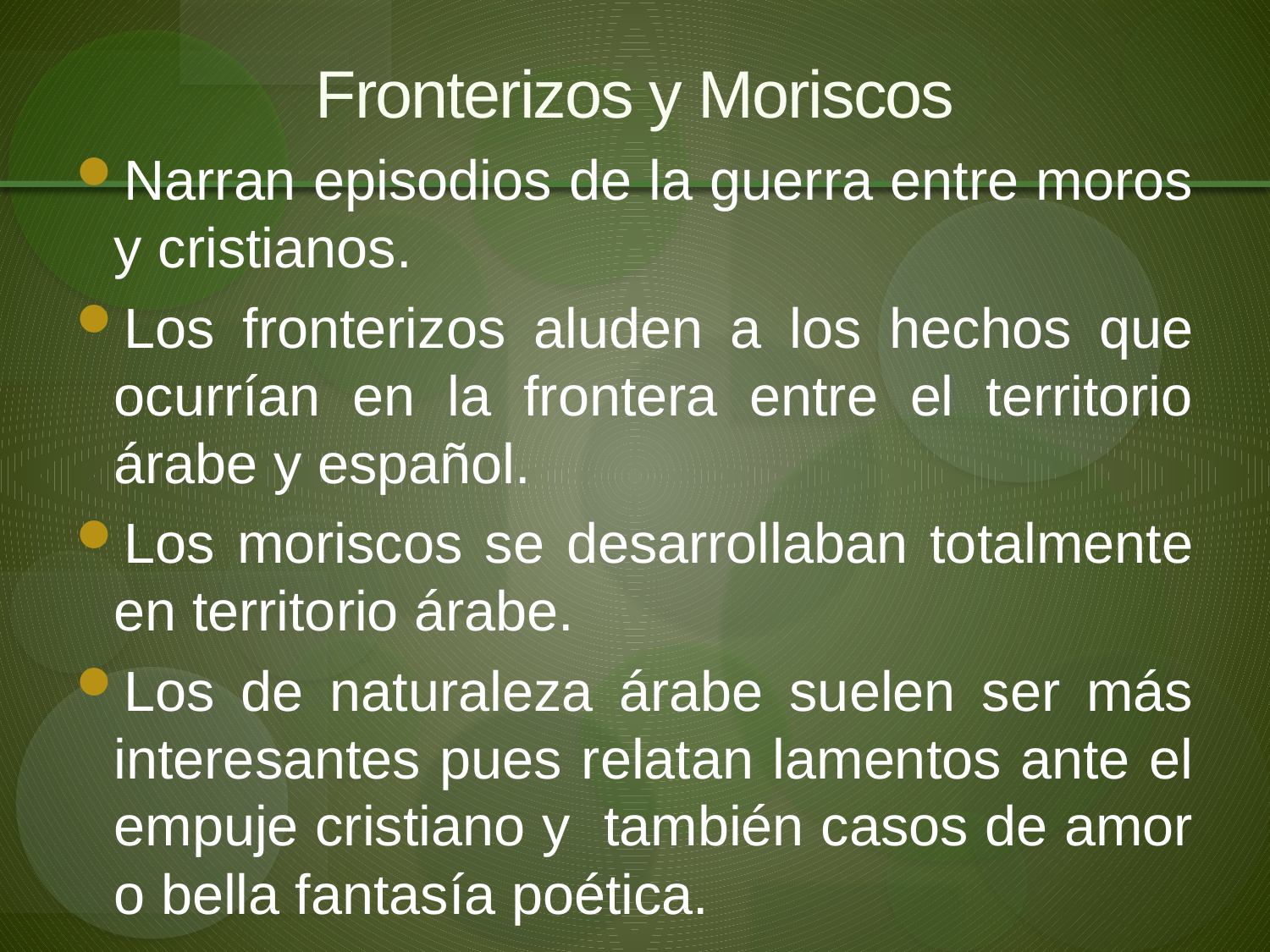

# Fronterizos y Moriscos
Narran episodios de la guerra entre moros y cristianos.
Los fronterizos aluden a los hechos que ocurrían en la frontera entre el territorio árabe y español.
Los moriscos se desarrollaban totalmente en territorio árabe.
Los de naturaleza árabe suelen ser más interesantes pues relatan lamentos ante el empuje cristiano y  también casos de amor o bella fantasía poética.